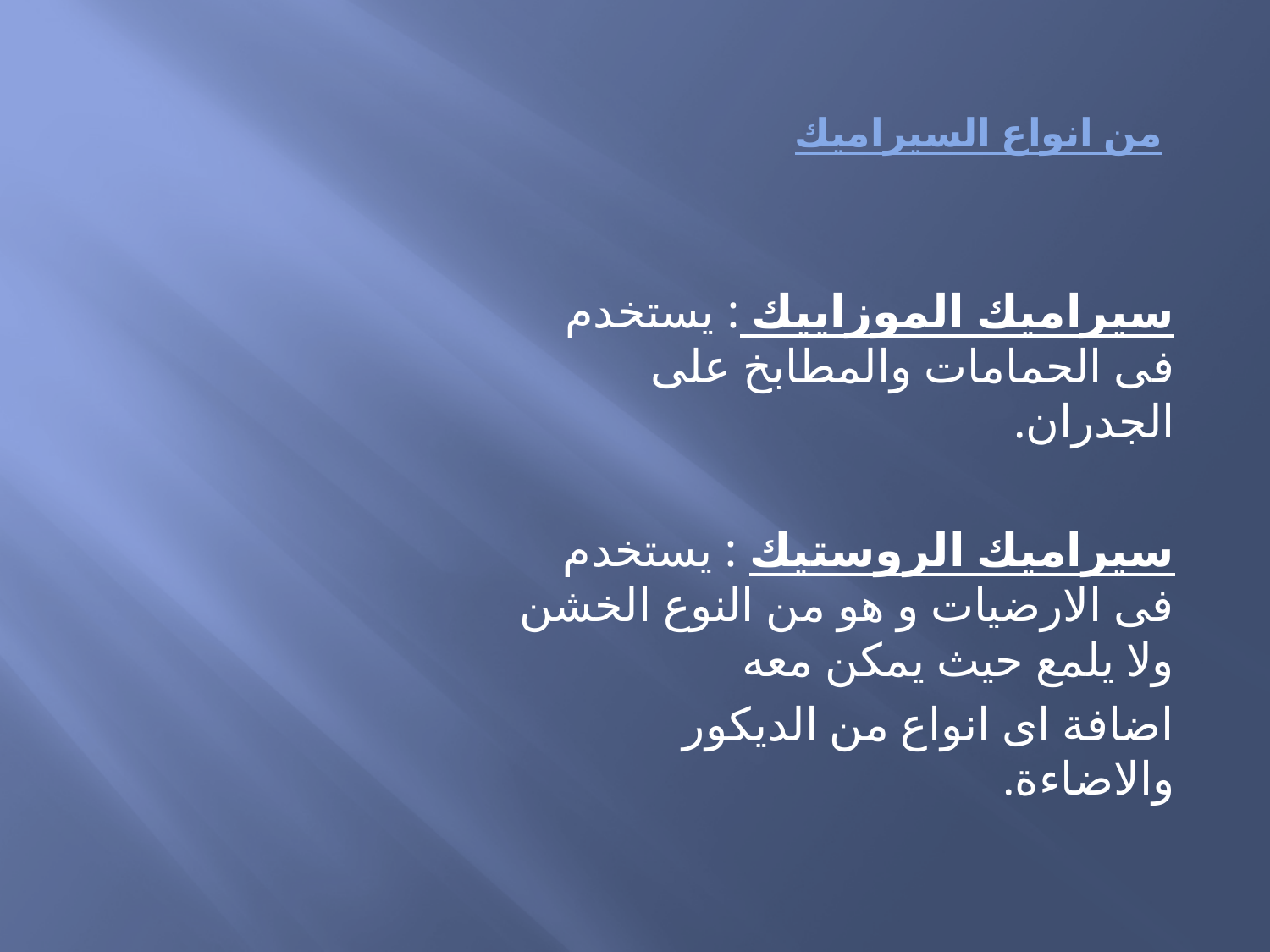

# من انواع السيراميك
سيراميك الموزاييك : يستخدم فى الحمامات والمطابخ على الجدران.

سيراميك الروستيك : يستخدم فى الارضيات و هو من النوع الخشن ولا يلمع حيث يمكن معه
اضافة اى انواع من الديكور والاضاءة.